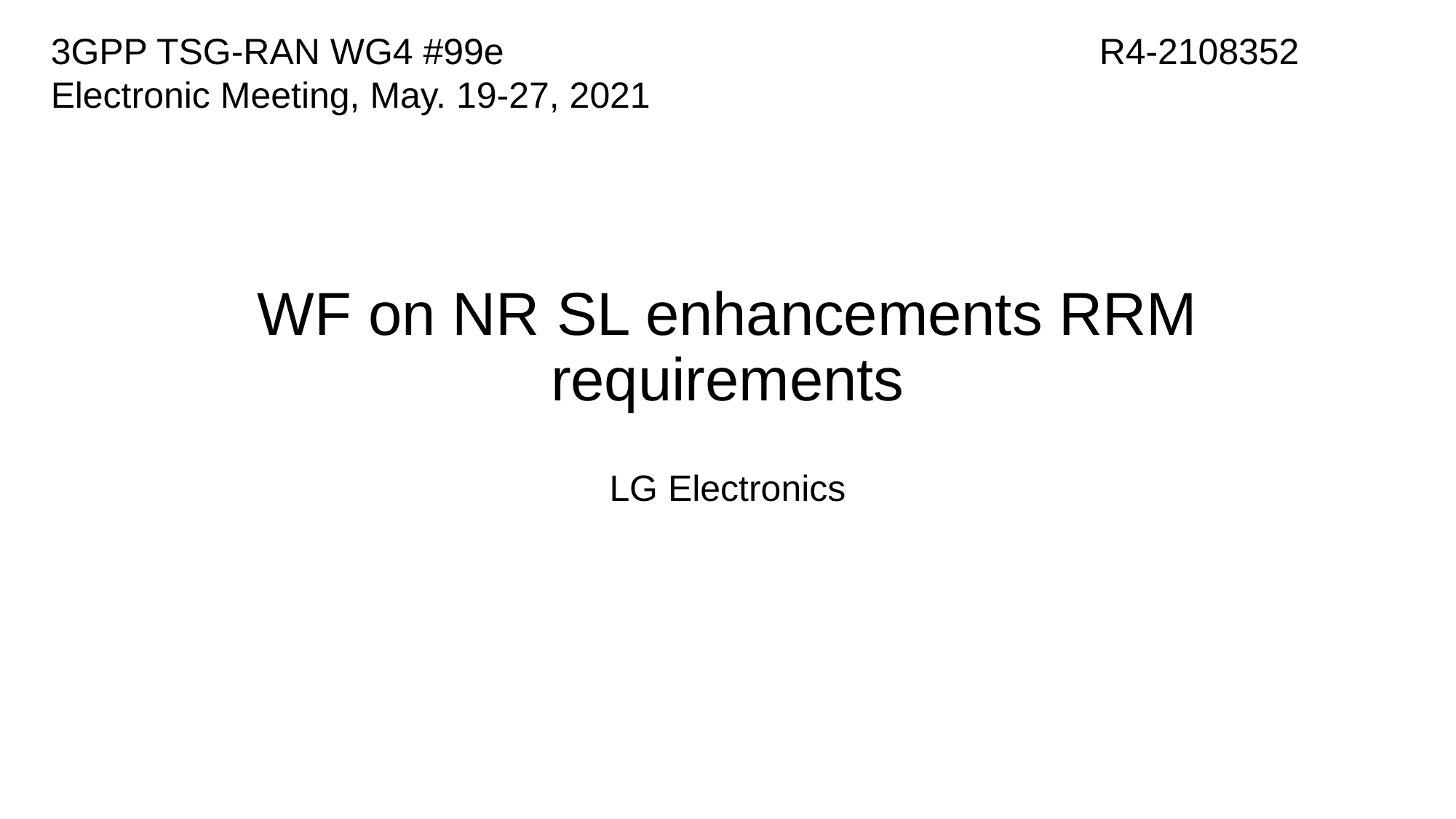

3GPP TSG-RAN WG4 #99e
Electronic Meeting, May. 19-27, 2021
R4-2108352
# WF on NR SL enhancements RRM requirements
LG Electronics